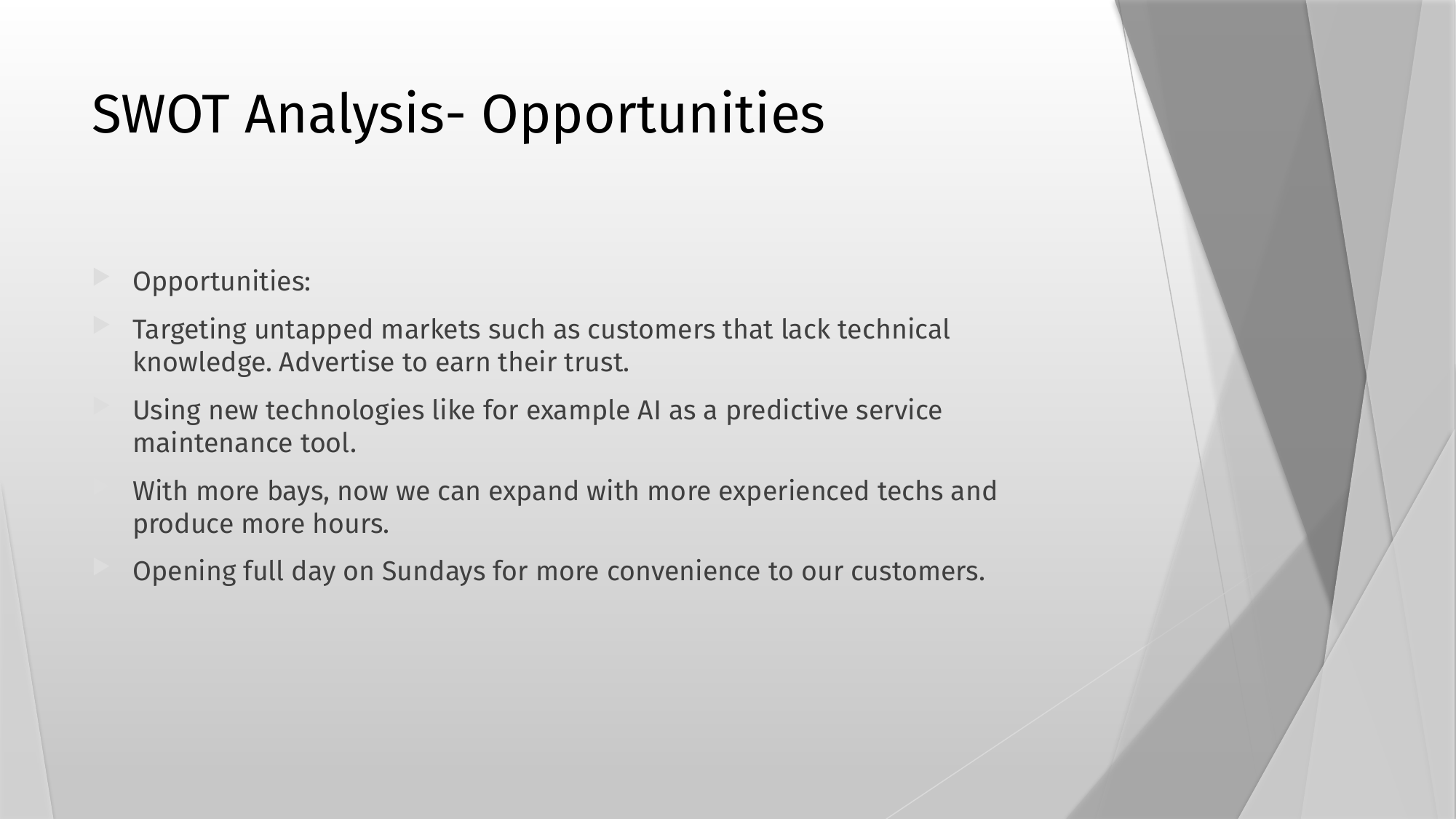

# SWOT Analysis- Opportunities
Opportunities:
Targeting untapped markets such as customers that lack technical knowledge. Advertise to earn their trust.
Using new technologies like for example AI as a predictive service maintenance tool.
With more bays, now we can expand with more experienced techs and produce more hours.
Opening full day on Sundays for more convenience to our customers.